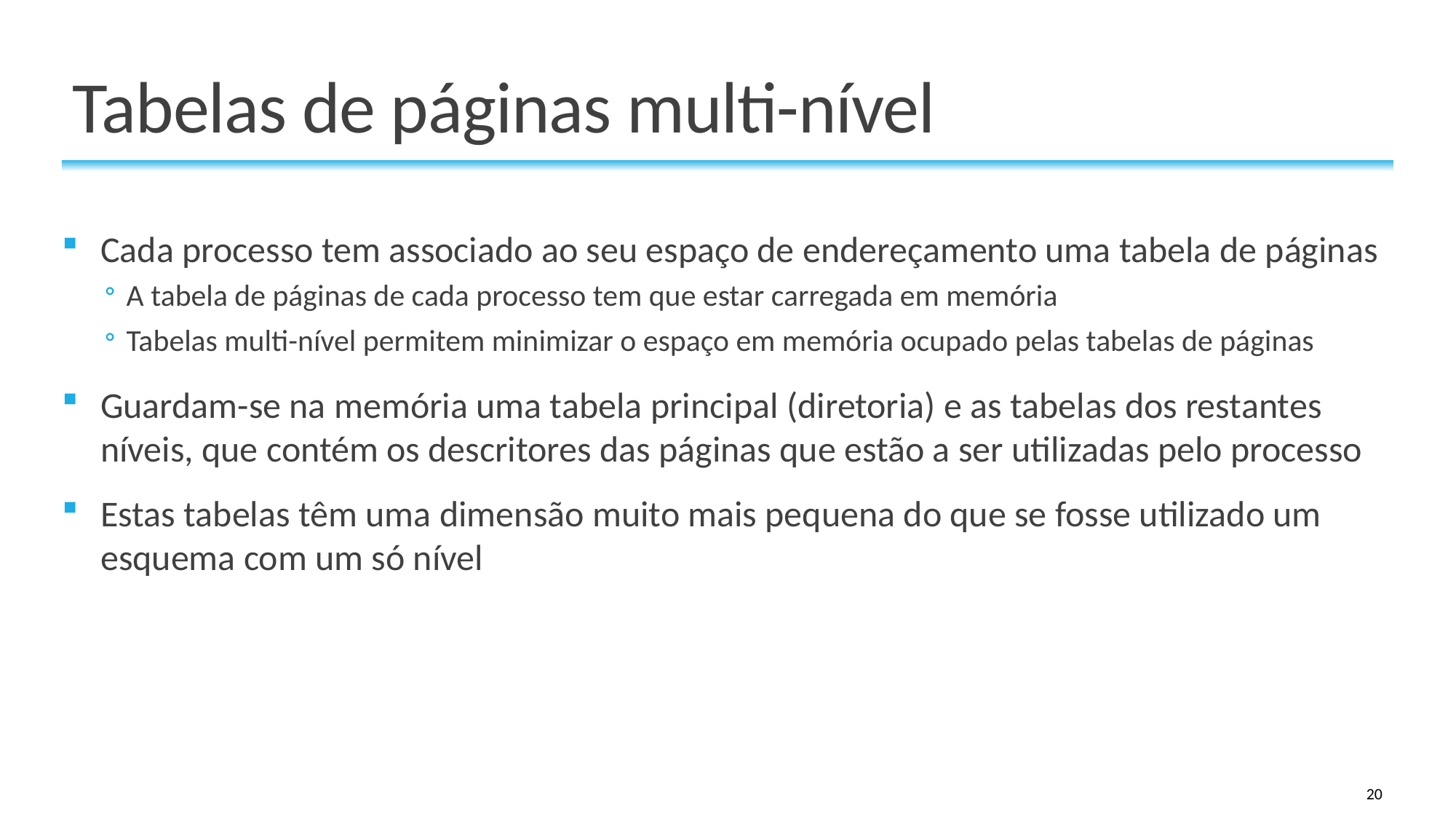

# Tabelas de páginas multi-nível
Cada processo tem associado ao seu espaço de endereçamento uma tabela de páginas
A tabela de páginas de cada processo tem que estar carregada em memória
Tabelas multi-nível permitem minimizar o espaço em memória ocupado pelas tabelas de páginas
Guardam-se na memória uma tabela principal (diretoria) e as tabelas dos restantes níveis, que contém os descritores das páginas que estão a ser utilizadas pelo processo
Estas tabelas têm uma dimensão muito mais pequena do que se fosse utilizado um esquema com um só nível
20